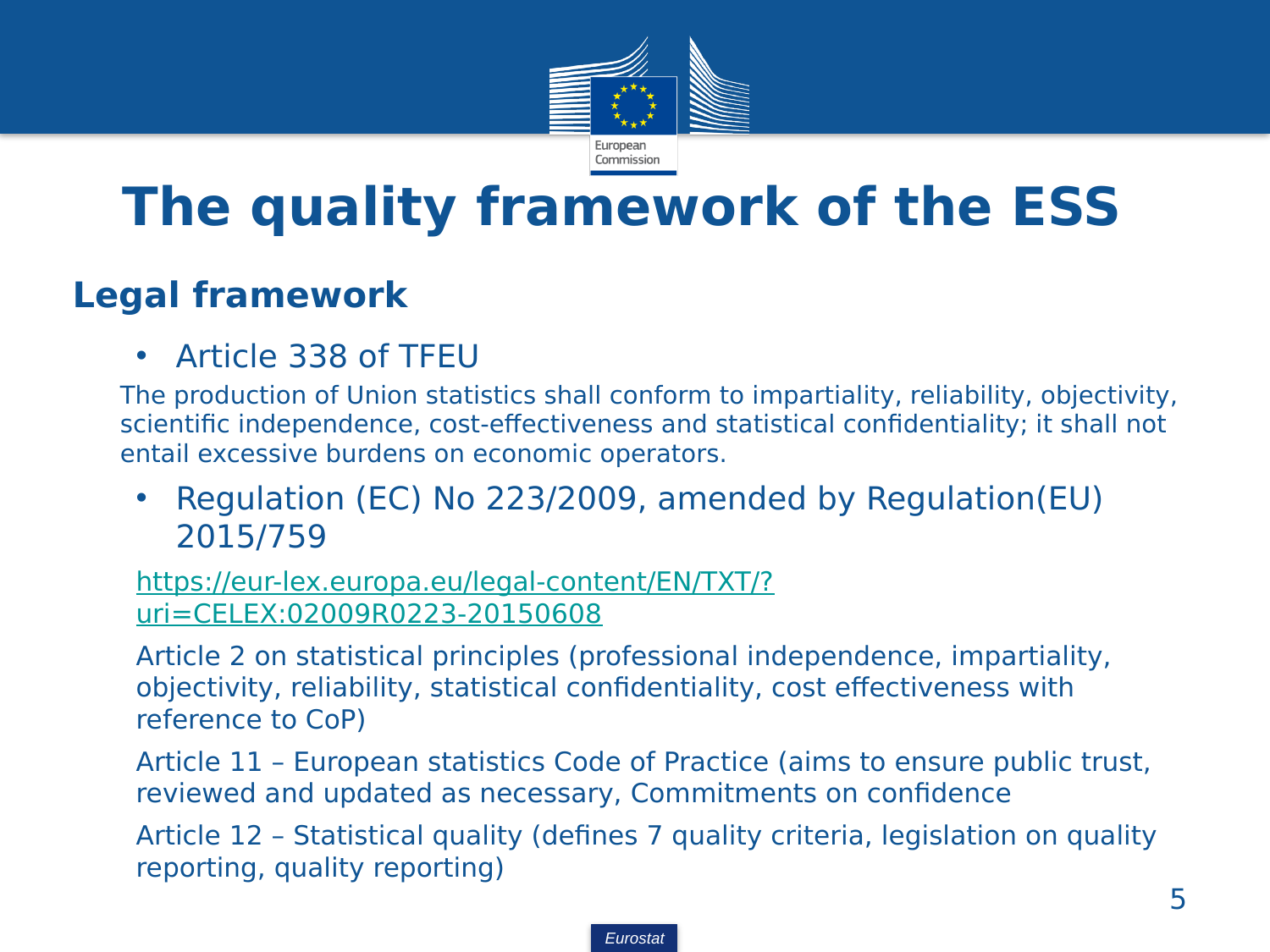

# The quality framework of the ESS
Legal framework
Article 338 of TFEU
The production of Union statistics shall conform to impartiality, reliability, objectivity, scientific independence, cost-effectiveness and statistical confidentiality; it shall not entail excessive burdens on economic operators.
Regulation (EC) No 223/2009, amended by Regulation(EU) 2015/759
https://eur-lex.europa.eu/legal-content/EN/TXT/?uri=CELEX:02009R0223-20150608
Article 2 on statistical principles (professional independence, impartiality, objectivity, reliability, statistical confidentiality, cost effectiveness with reference to CoP)
Article 11 – European statistics Code of Practice (aims to ensure public trust, reviewed and updated as necessary, Commitments on confidence
Article 12 – Statistical quality (defines 7 quality criteria, legislation on quality reporting, quality reporting)

5
Eurostat